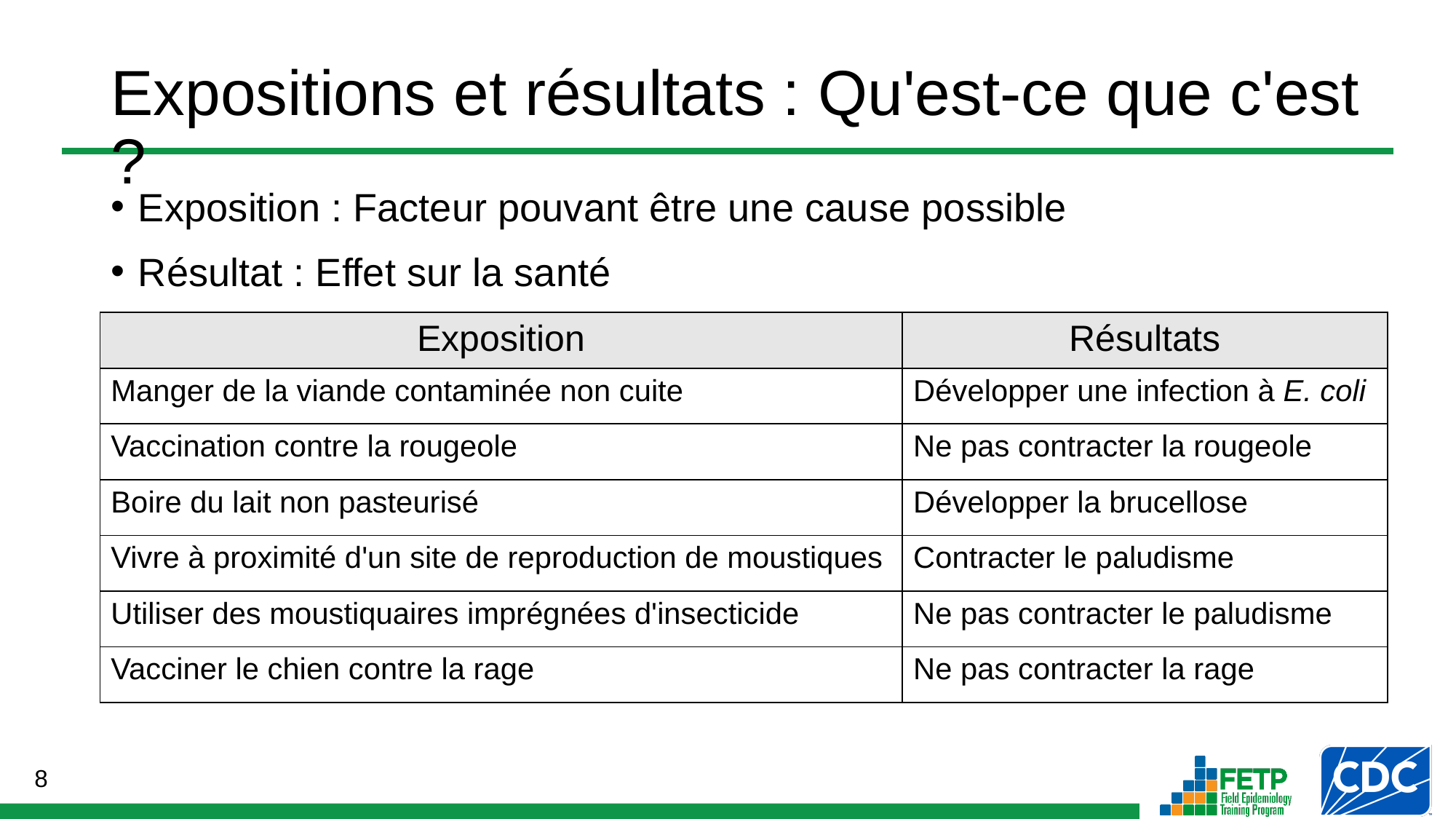

# Expositions et résultats : Qu'est-ce que c'est ?
Exposition : Facteur pouvant être une cause possible
Résultat : Effet sur la santé

| Exposition | Résultats |
| --- | --- |
| Manger de la viande contaminée non cuite | Développer une infection à E. coli |
| Vaccination contre la rougeole | Ne pas contracter la rougeole |
| Boire du lait non pasteurisé | Développer la brucellose |
| Vivre à proximité d'un site de reproduction de moustiques | Contracter le paludisme |
| Utiliser des moustiquaires imprégnées d'insecticide | Ne pas contracter le paludisme |
| Vacciner le chien contre la rage | Ne pas contracter la rage |